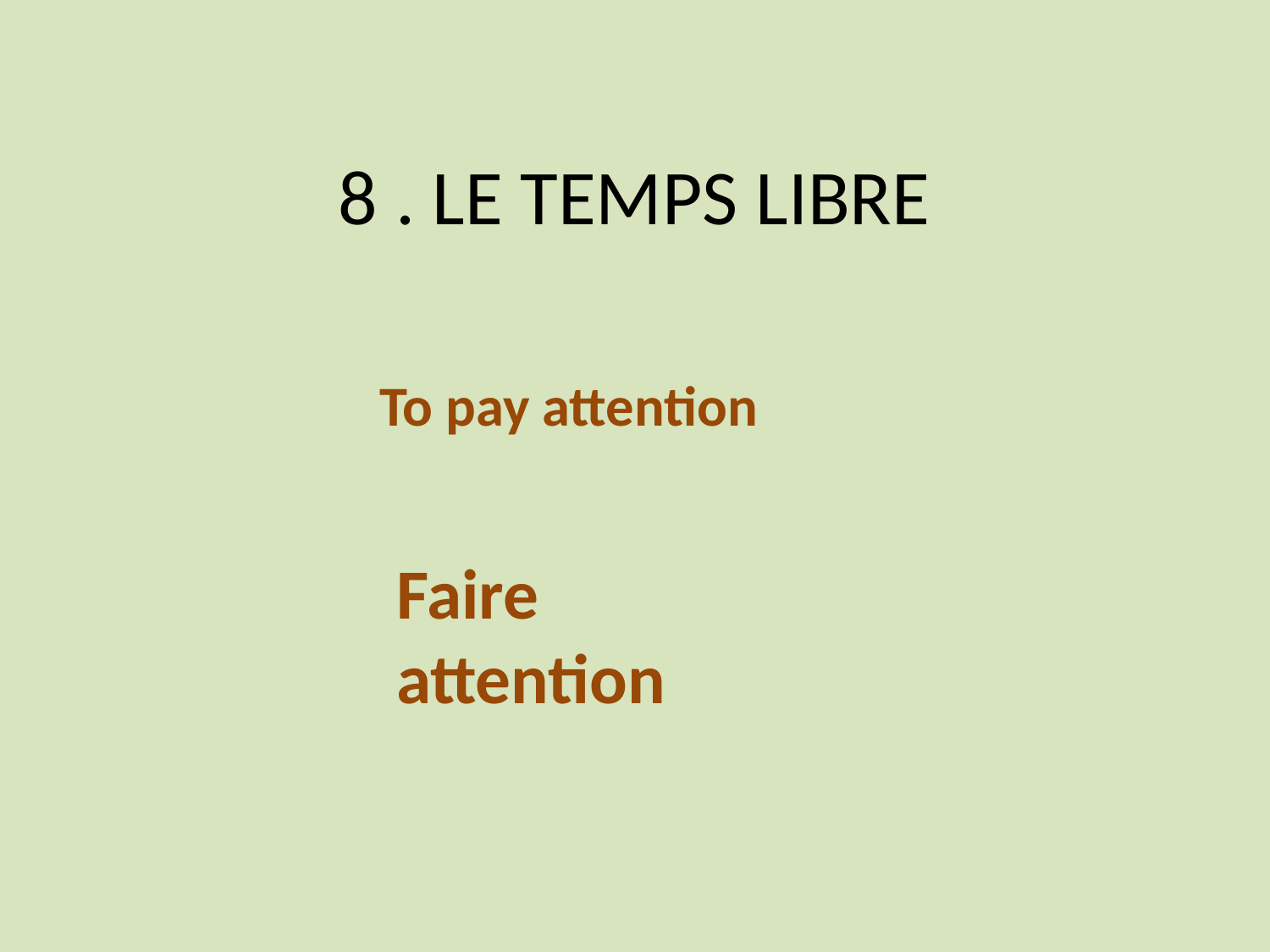

# 8 . LE TEMPS LIBRE
To pay attention
Faire attention